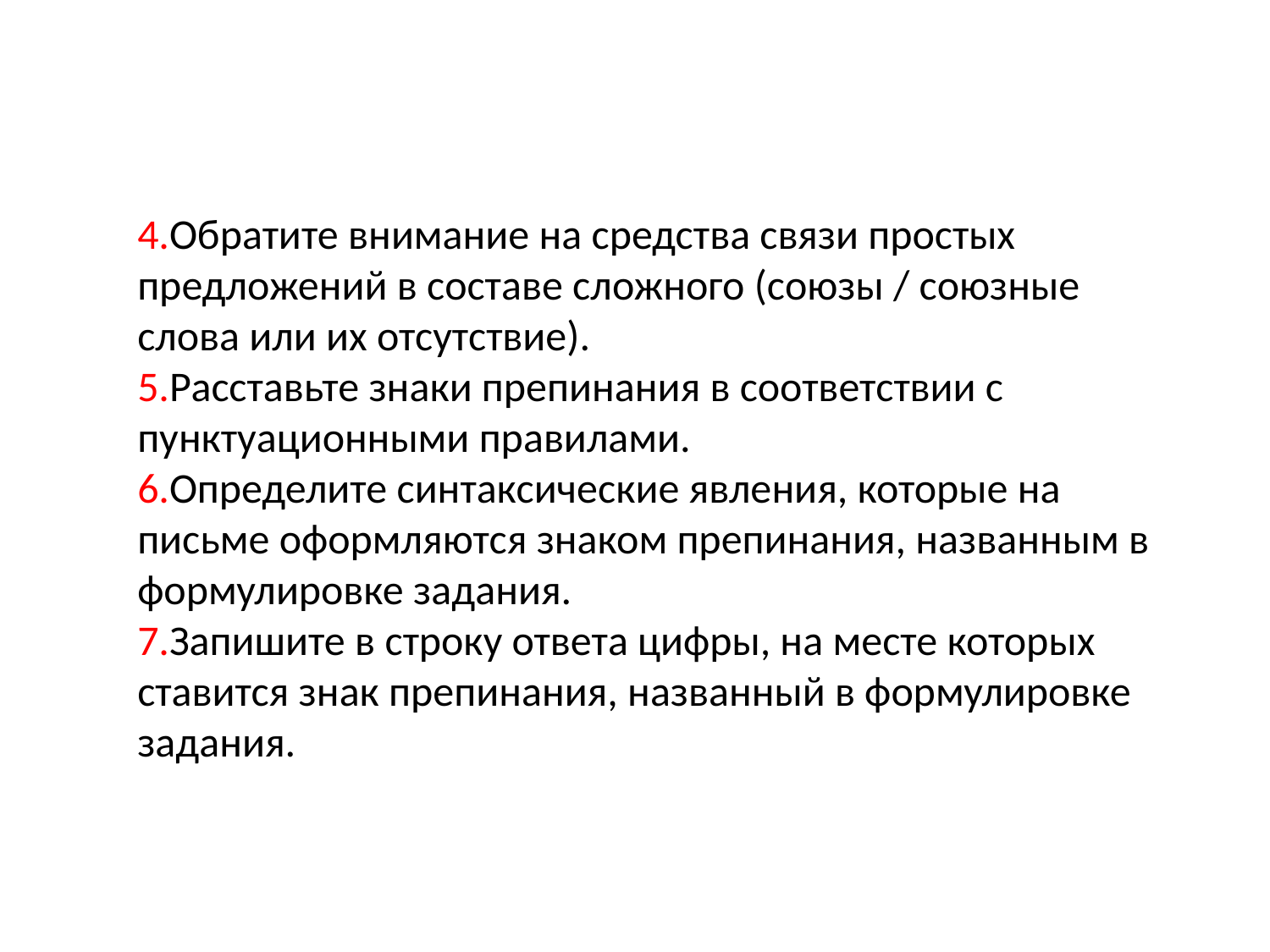

4.Обратите внимание на средства связи простых предложений в составе сложного (союзы / союзные слова или их отсутствие).
5.Расставьте знаки препинания в соответствии с пунктуационными правилами.
6.Определите синтаксические явления, которые на письме оформляются знаком препинания, названным в формулировке задания.
7.Запишите в строку ответа цифры, на месте которых ставится знак препинания, названный в формулировке задания.